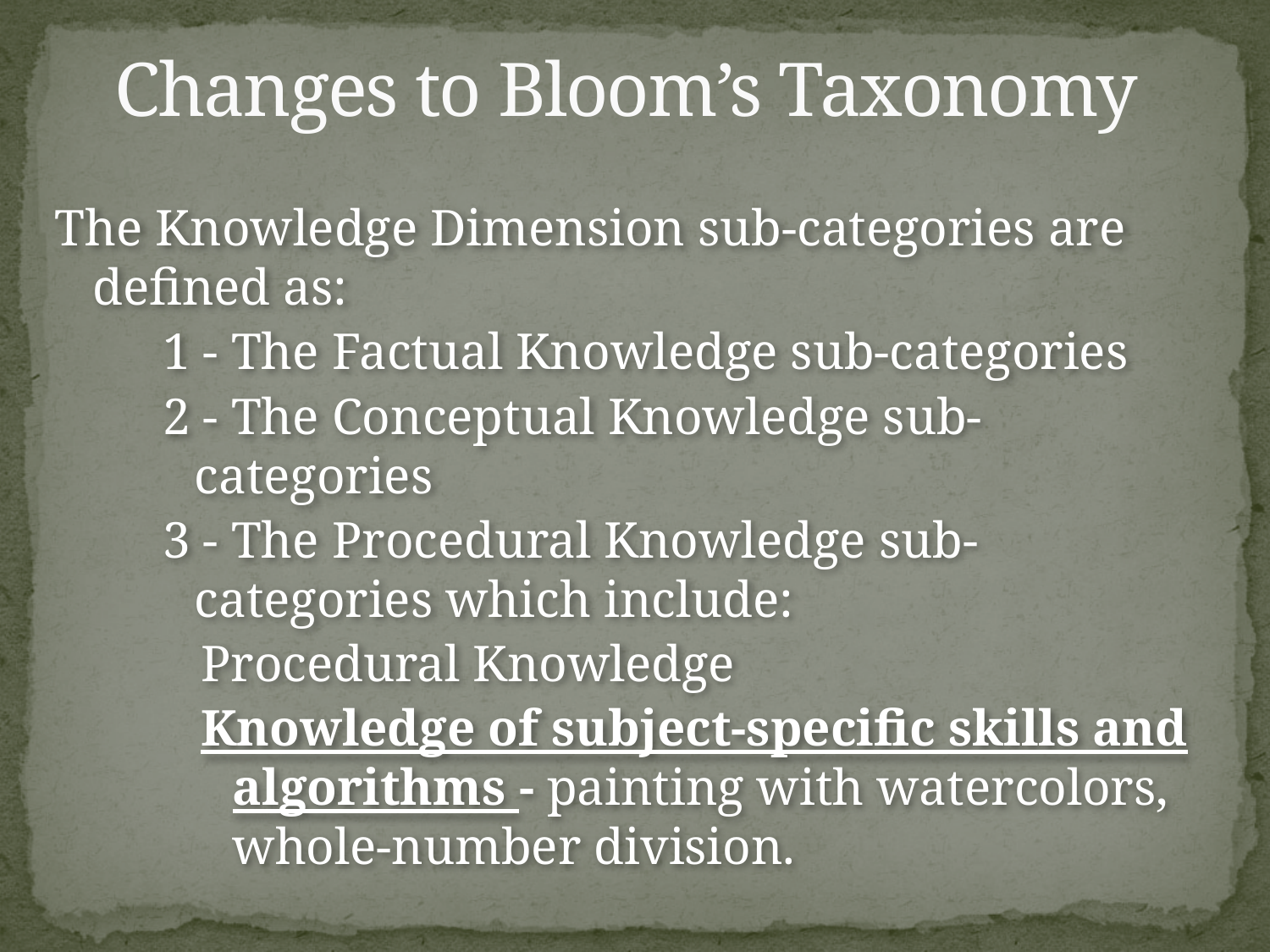

# Changes to Bloom’s Taxonomy
The Knowledge Dimension sub-categories are defined as:
1 - The Factual Knowledge sub-categories
2 - The Conceptual Knowledge sub-categories
3 - The Procedural Knowledge sub-categories which include:
Procedural Knowledge
Knowledge of subject-specific skills and algorithms - painting with watercolors, whole-number division.